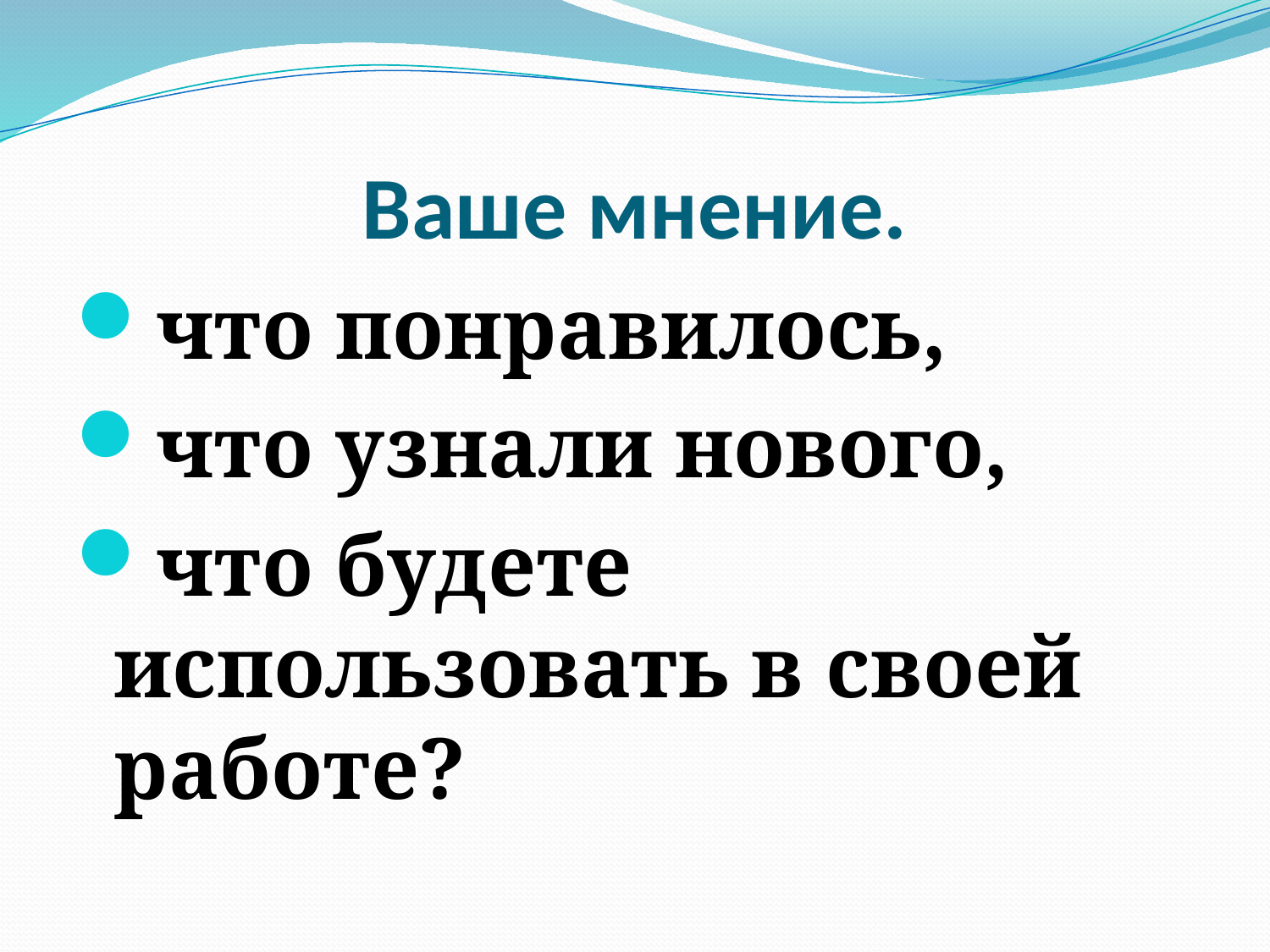

# Ваше мнение.
что понравилось,
что узнали нового,
что будете использовать в своей работе?